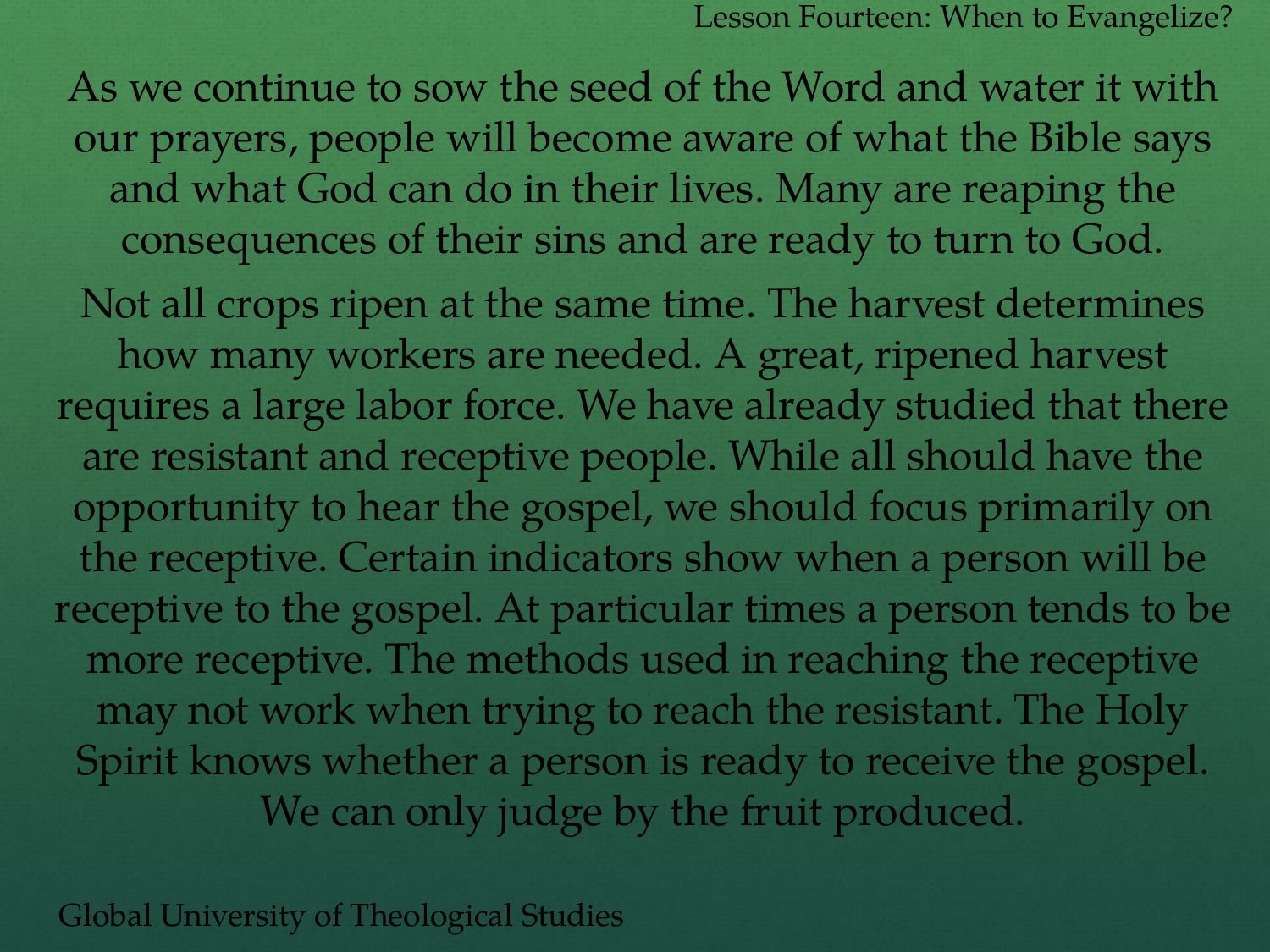

Lesson Fourteen: When to Evangelize?

As we continue to sow the seed of the Word and water it with our prayers, people will become aware of what the Bible says and what God can do in their lives. Many are reaping the consequences of their sins and are ready to turn to God.
Not all crops ripen at the same time. The harvest determines how many workers are needed. A great, ripened harvest requires a large labor force. We have already studied that there are resistant and receptive people. While all should have the opportunity to hear the gospel, we should focus primarily on the receptive. Certain indicators show when a person will be receptive to the gospel. At particular times a person tends to be more receptive. The methods used in reaching the receptive may not work when trying to reach the resistant. The Holy Spirit knows whether a person is ready to receive the gospel. We can only judge by the fruit produced.
Global University of Theological Studies